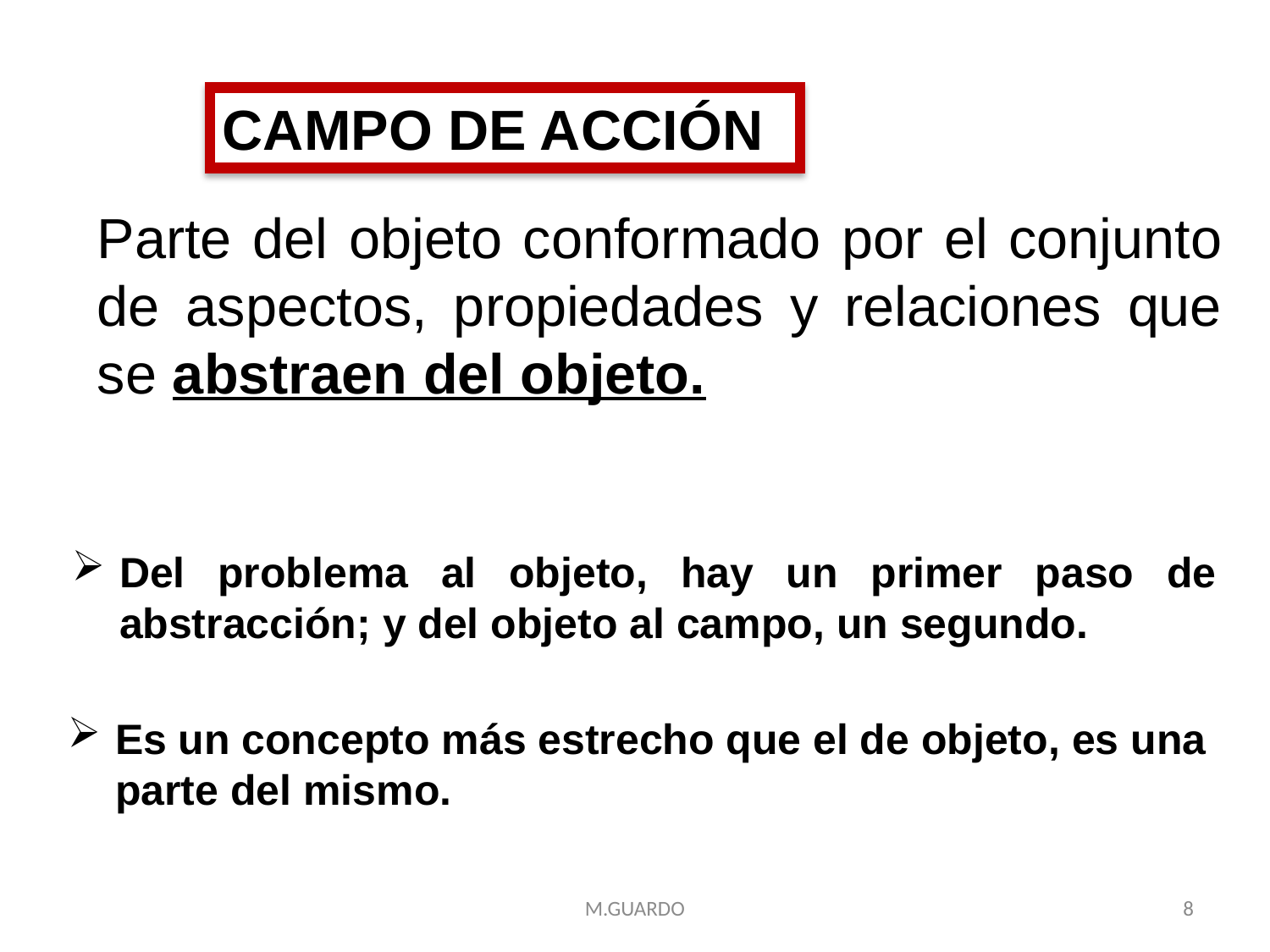

CAMPO DE ACCIÓN

Parte del objeto conformado por el conjunto de aspectos, propiedades y relaciones que se abstraen del objeto.
Del problema al objeto, hay un primer paso de abstracción; y del objeto al campo, un segundo.

Es un concepto más estrecho que el de objeto, es una parte del mismo.
M.GUARDO
8